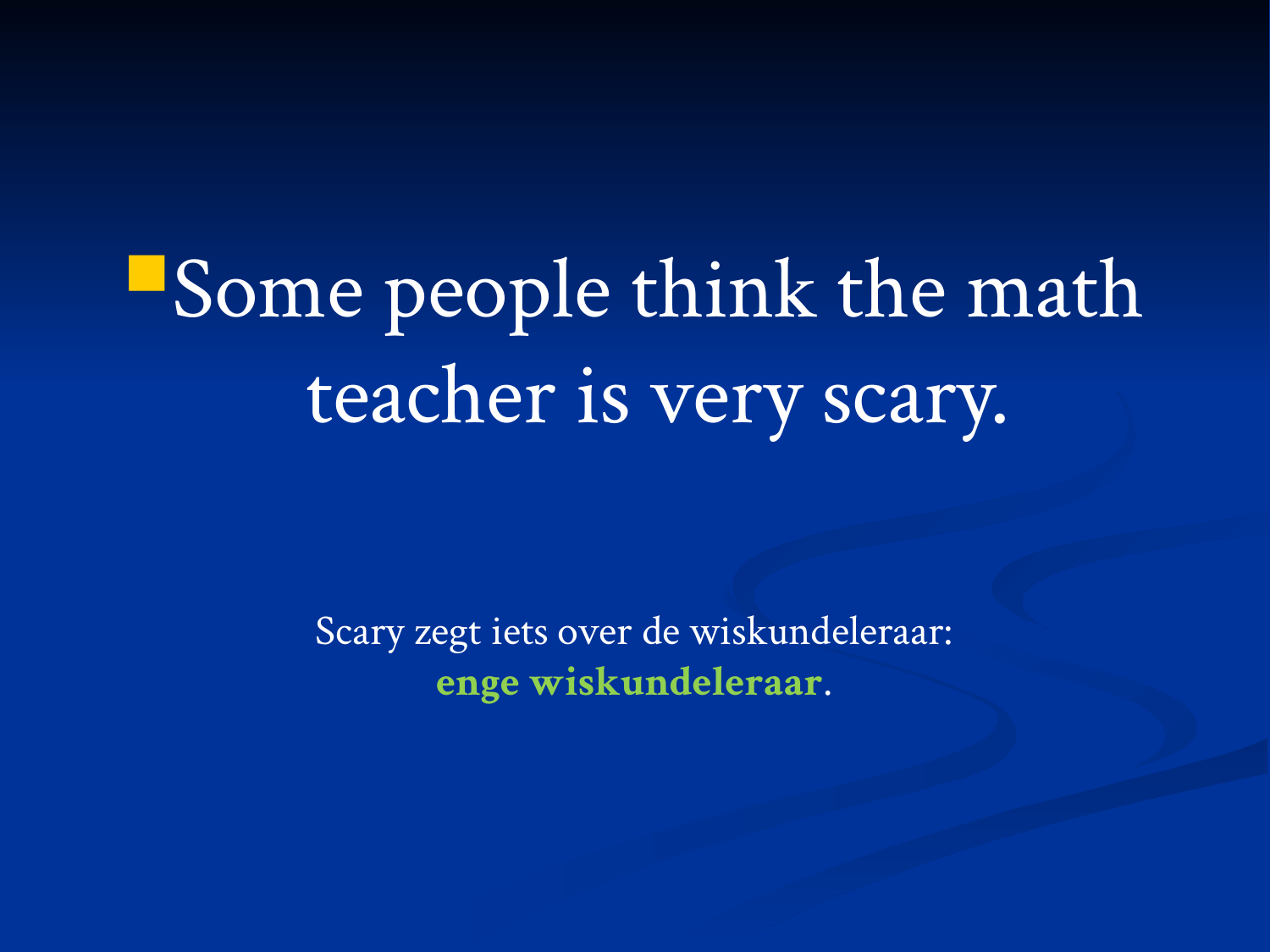

#
Some people think the math teacher is very scary.

Scary zegt iets over de wiskundeleraar:
enge wiskundeleraar.